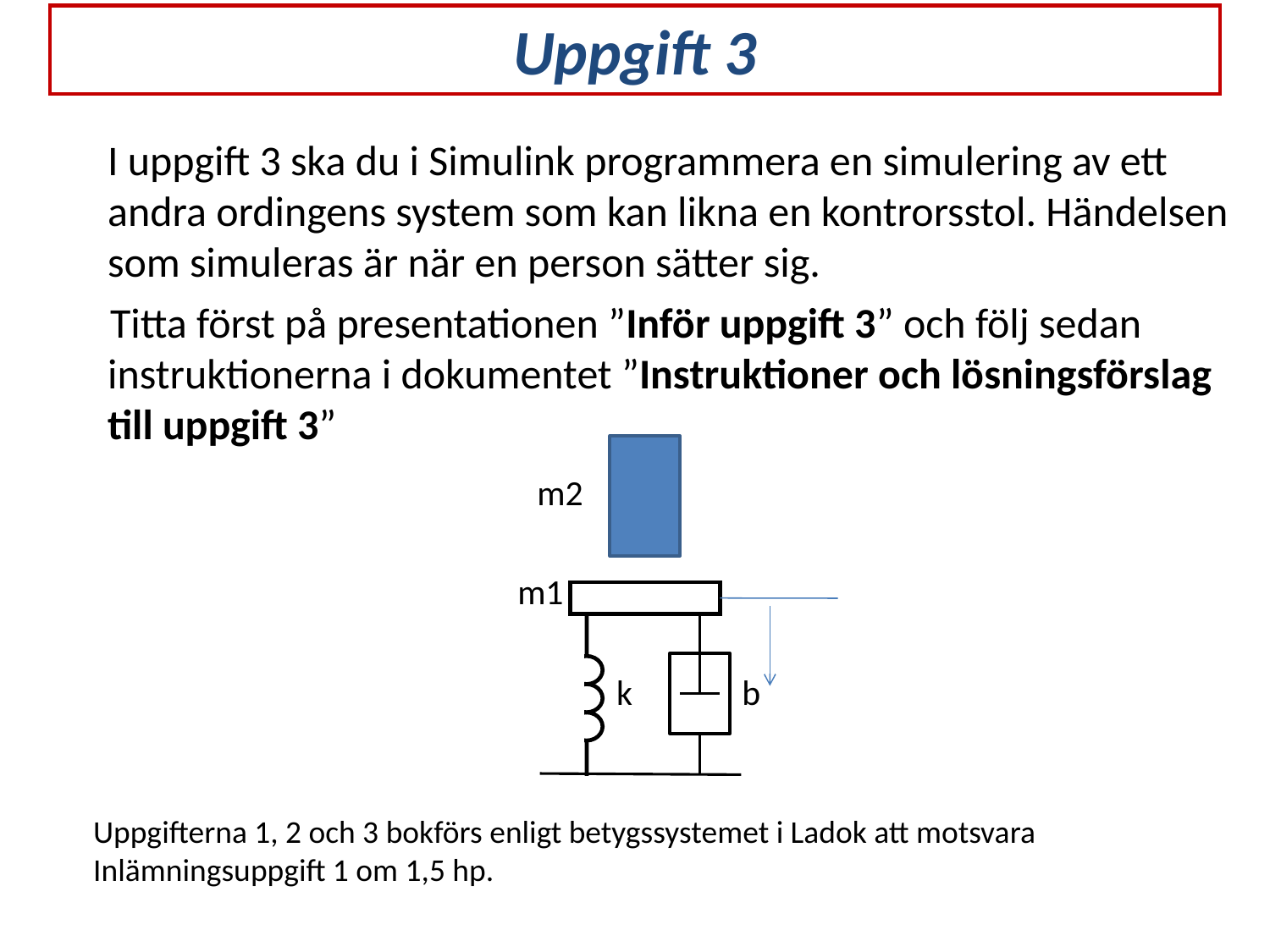

Uppgift 3
	I uppgift 3 ska du i Simulink programmera en simulering av ett andra ordingens system som kan likna en kontrorsstol. Händelsen som simuleras är när en person sätter sig.
     Titta först på presentationen ”Inför uppgift 3” och följ sedan instruktionerna i dokumentet ”Instruktioner och lösningsförslag till uppgift 3”

m2
m1

k

b
Uppgifterna 1, 2 och 3 bokförs enligt betygssystemet i Ladok att motsvara
Inlämningsuppgift 1 om 1,5 hp.